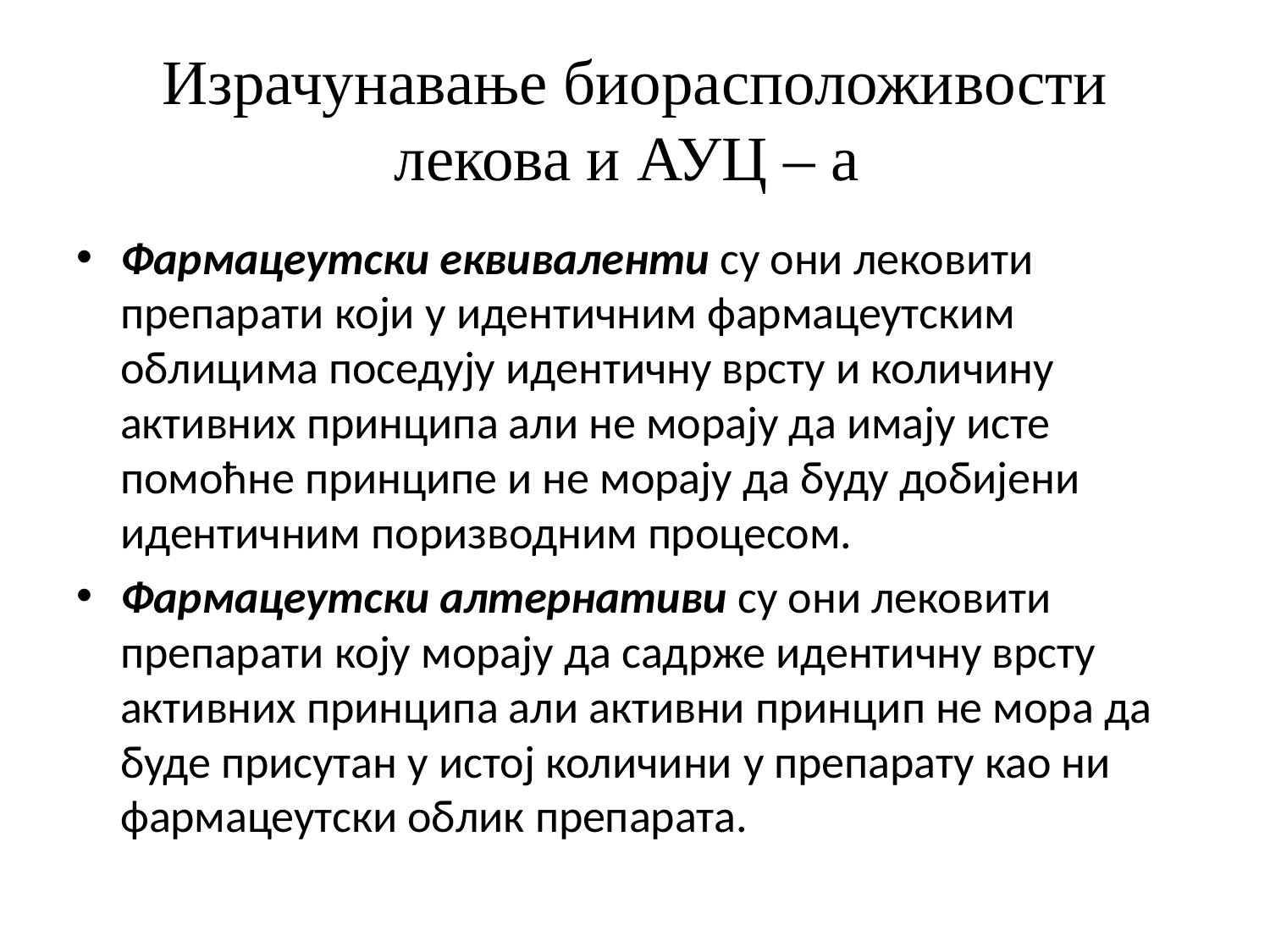

# Израчунавање биорасположивости лекова и АУЦ – а
Фармацеутски еквиваленти су они лековити препарати који у идентичним фармацеутским облицима поседују идентичну врсту и количину активних принципа али не морају да имају исте помоћне принципе и не морају да буду добијени идентичним поризводним процесом.
Фармацеутски алтернативи су они лековити препарати коју морају да садрже идентичну врсту активних принципа али активни принцип не мора да буде присутан у истој количини у препарату као ни фармацеутски облик препарата.